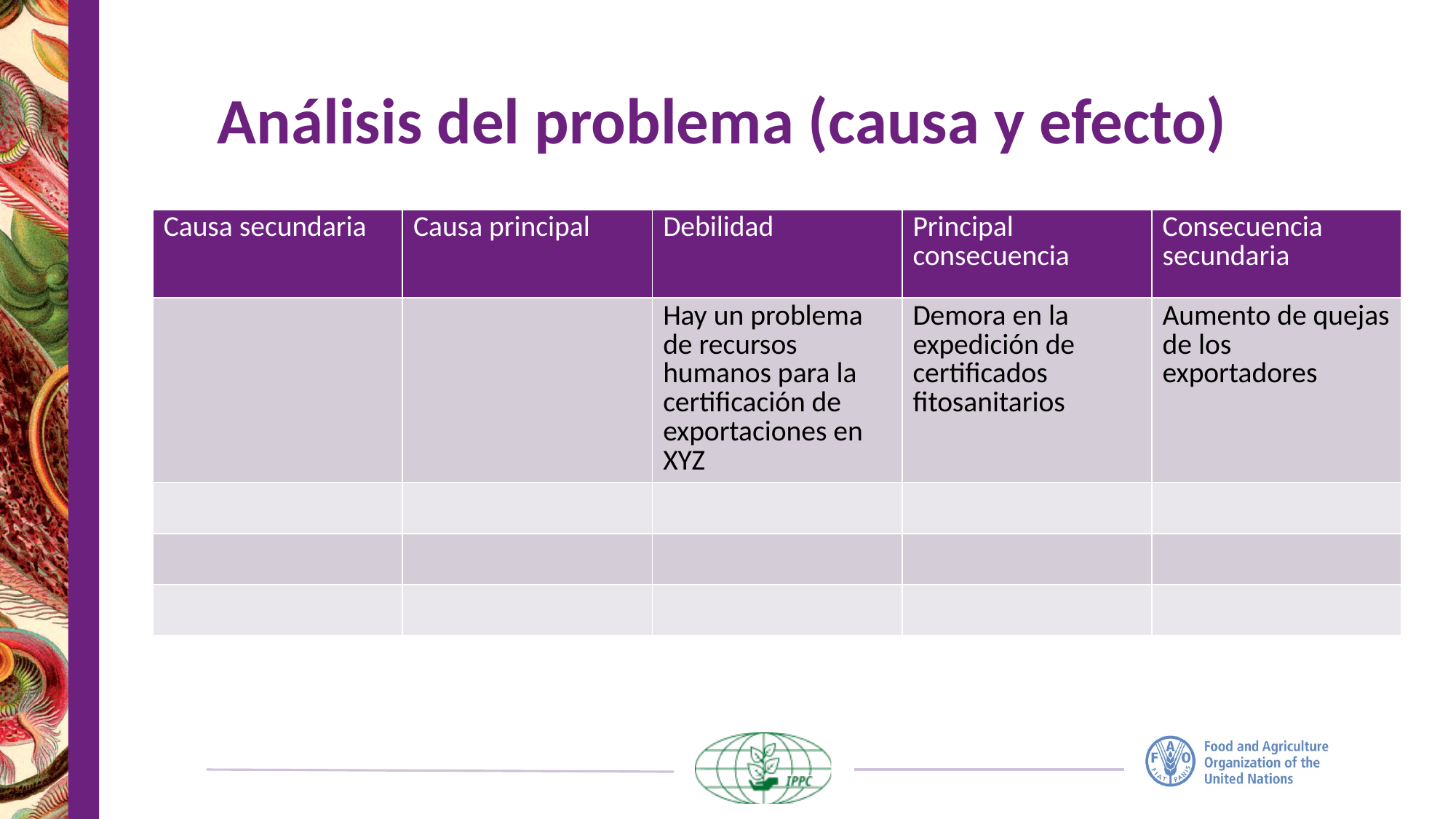

# Análisis del problema (causa y efecto)
| Causa secundaria | Causa principal | Debilidad | Principal consecuencia | Consecuencia secundaria |
| --- | --- | --- | --- | --- |
|  |  | Hay un problema de recursos humanos para la certificación de exportaciones en XYZ | Demora en la expedición de certificados fitosanitarios | Aumento de quejas de los exportadores |
|  |  |  |  |  |
|  |  |  |  |  |
|  |  |  |  |  |